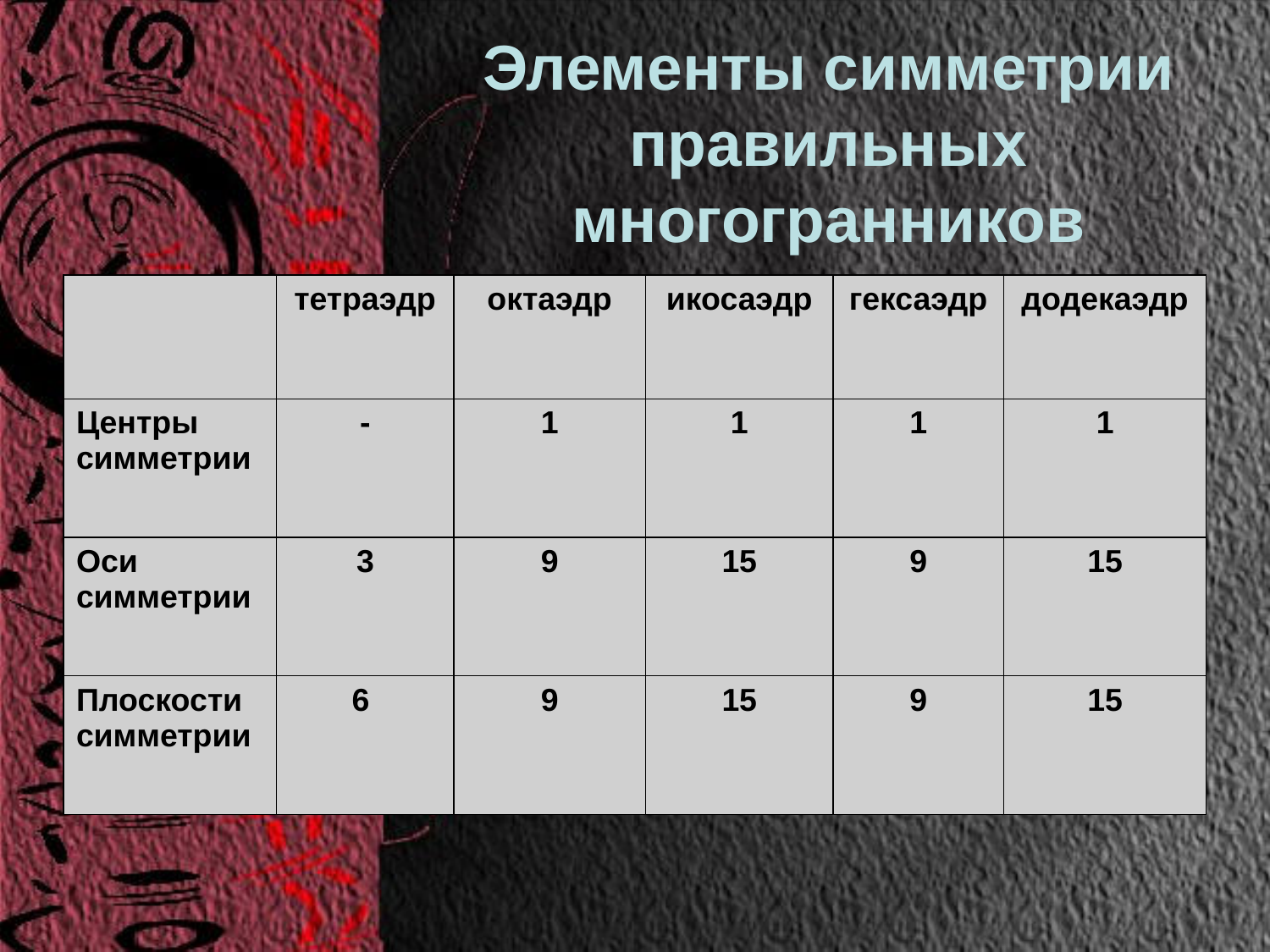

# Элементы симметрии правильных многогранников
|  | тетраэдр | октаэдр | икосаэдр | гексаэдр | додекаэдр |
| --- | --- | --- | --- | --- | --- |
| Центры симметрии | - | 1 | 1 | 1 | 1 |
| Оси симметрии | 3 | 9 | 15 | 9 | 15 |
| Плоскости симметрии | 6 | 9 | 15 | 9 | 15 |